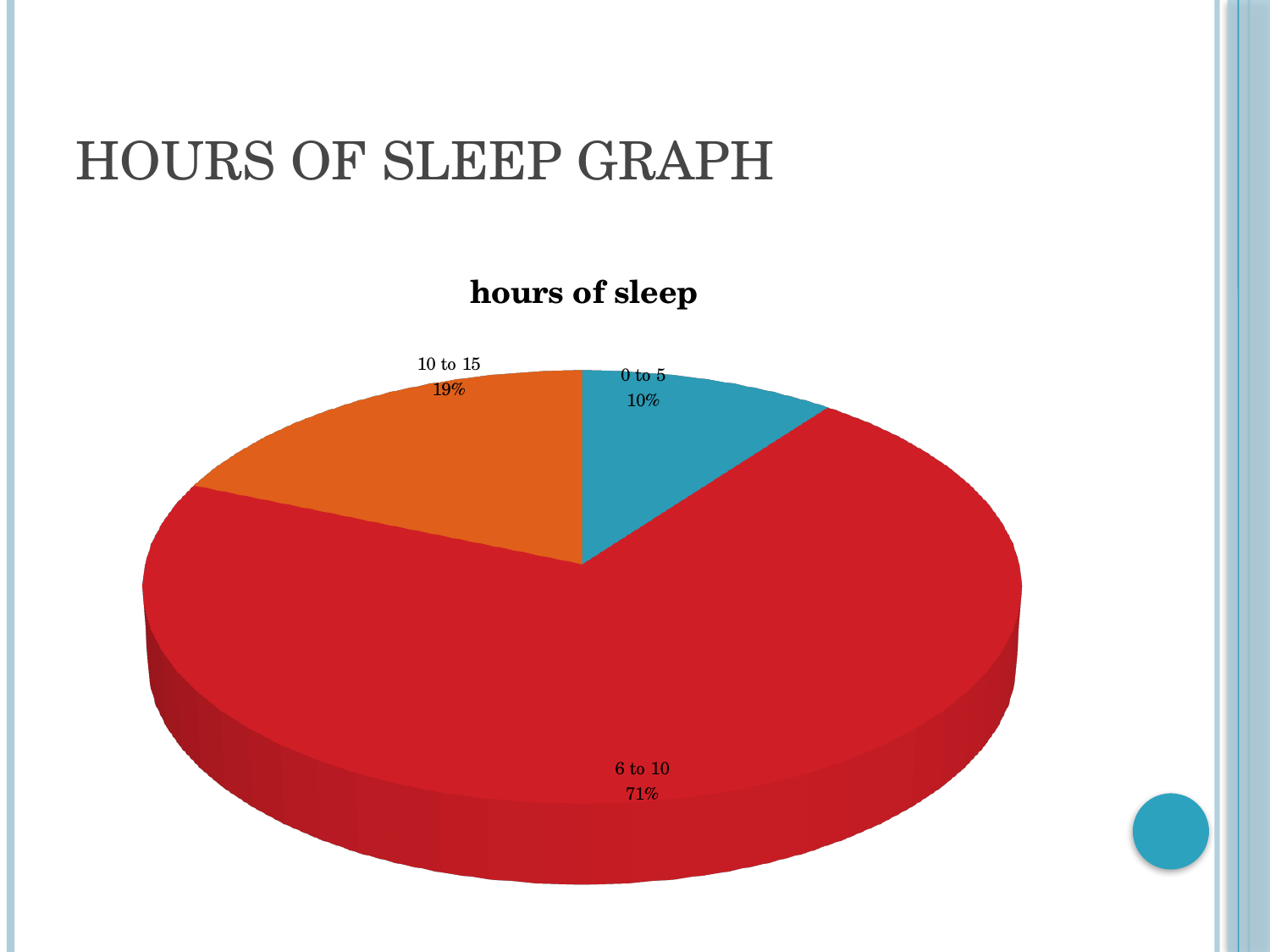

# Hours of sleep Graph

[unsupported chart]